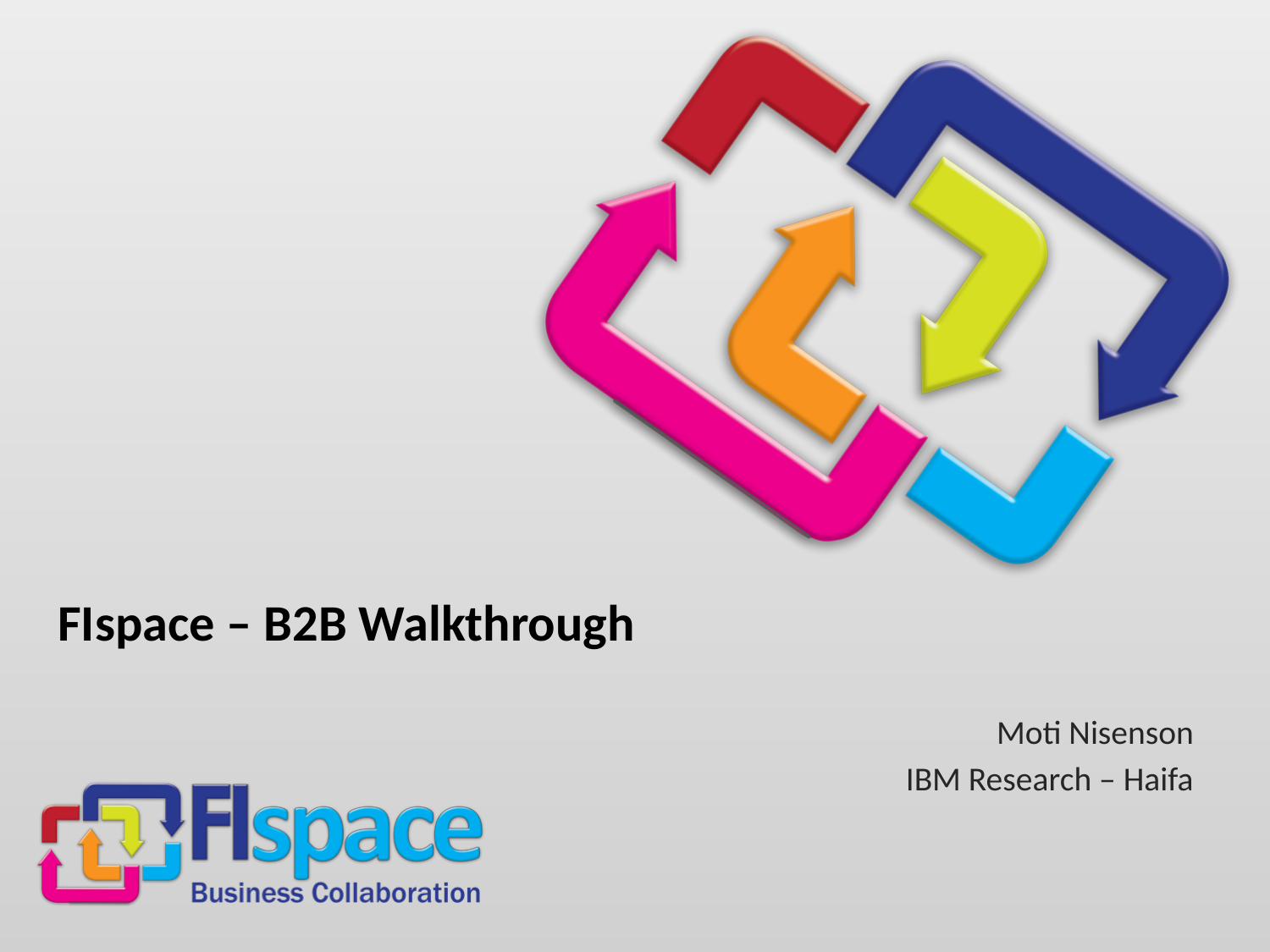

# FIspace – B2B Walkthrough
Moti Nisenson
IBM Research – Haifa